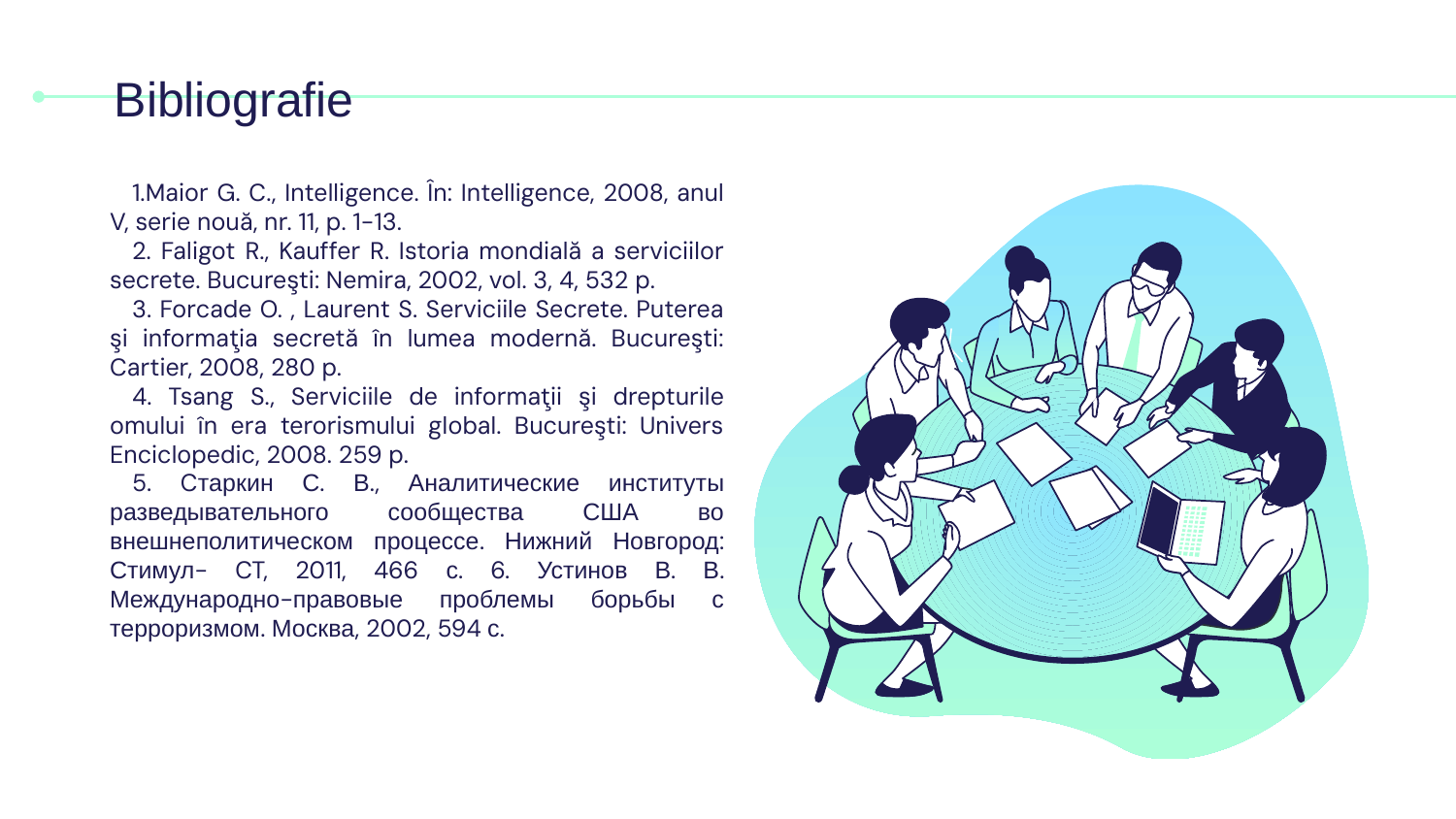

# Bibliografie
1.Maior G. C., Intelligence. În: Intelligence, 2008, anul V, serie nouă, nr. 11, p. 1-13.
2. Faligot R., Kauffer R. Istoria mondială a serviciilor secrete. Bucureşti: Nemira, 2002, vol. 3, 4, 532 p.
3. Forcade O. , Laurent S. Serviciile Secrete. Puterea şi informaţia secretă în lumea modernă. Bucureşti: Cartier, 2008, 280 p.
4. Tsang S., Serviciile de informaţii şi drepturile omului în era terorismului global. Bucureşti: Univers Enciclopedic, 2008. 259 p.
5. Cтаркин С. В., Аналитические институты разведывательного сообщества США во внешнеполитическом процессе. Нижний Новгород: Стимул- CT, 2011, 466 с. 6. Устинов В. В. Международно-правовые проблемы борьбы с терроризмом. Москва, 2002, 594 с.